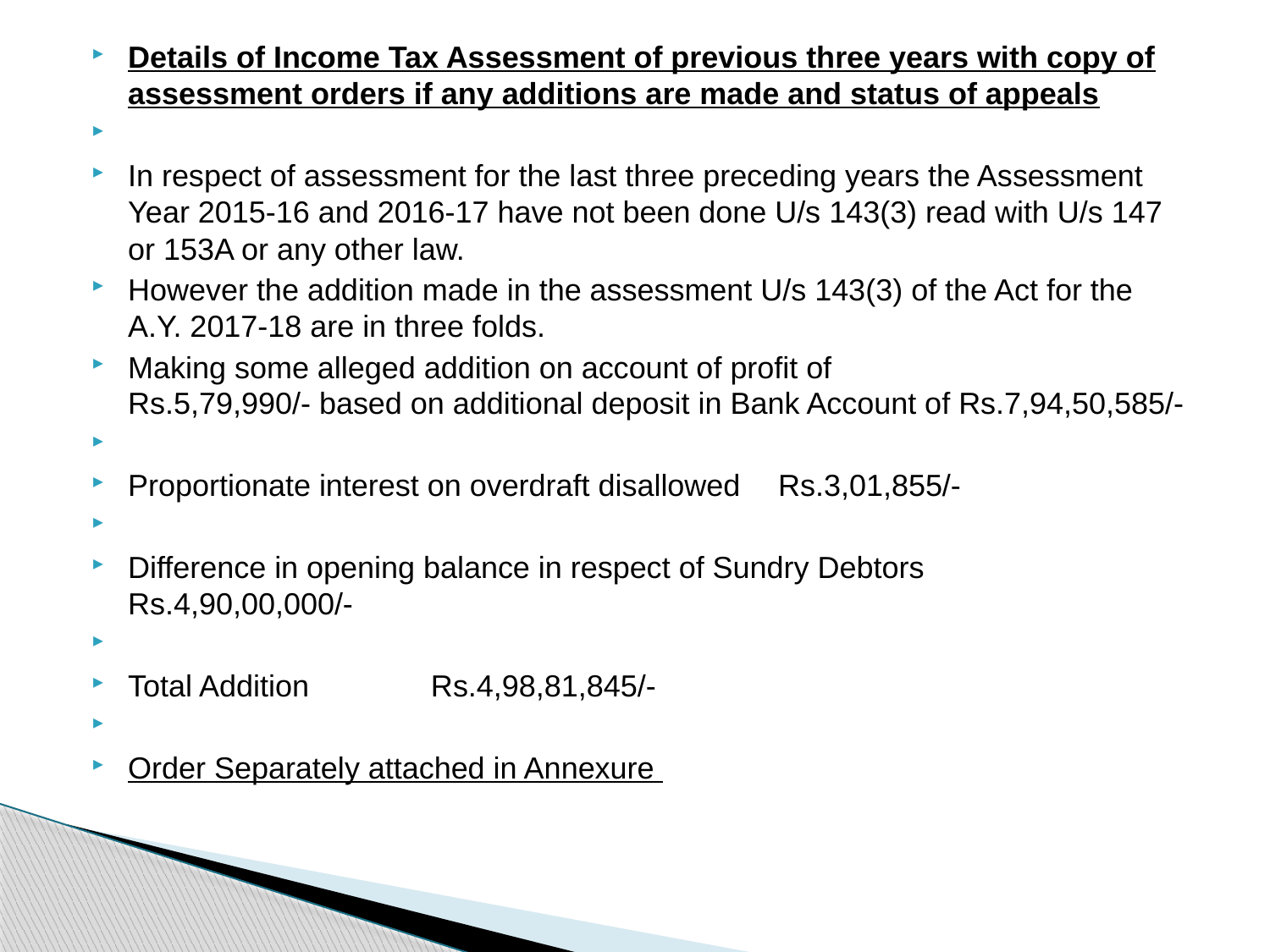

Details of Income Tax Assessment of previous three years with copy of assessment orders if any additions are made and status of appeals

In respect of assessment for the last three preceding years the Assessment Year 2015-16 and 2016-17 have not been done U/s 143(3) read with U/s 147 or 153A or any other law.
However the addition made in the assessment U/s 143(3) of the Act for the A.Y. 2017-18 are in three folds.
Making some alleged addition on account of profit of                                  Rs.5,79,990/- based on additional deposit in Bank Account of Rs.7,94,50,585/-

Proportionate interest on overdraft disallowed 				Rs.3,01,855/-

Difference in opening balance in respect of Sundry Debtors	        Rs.4,90,00,000/-

Total Addition								       Rs.4,98,81,845/-

Order Separately attached in Annexure